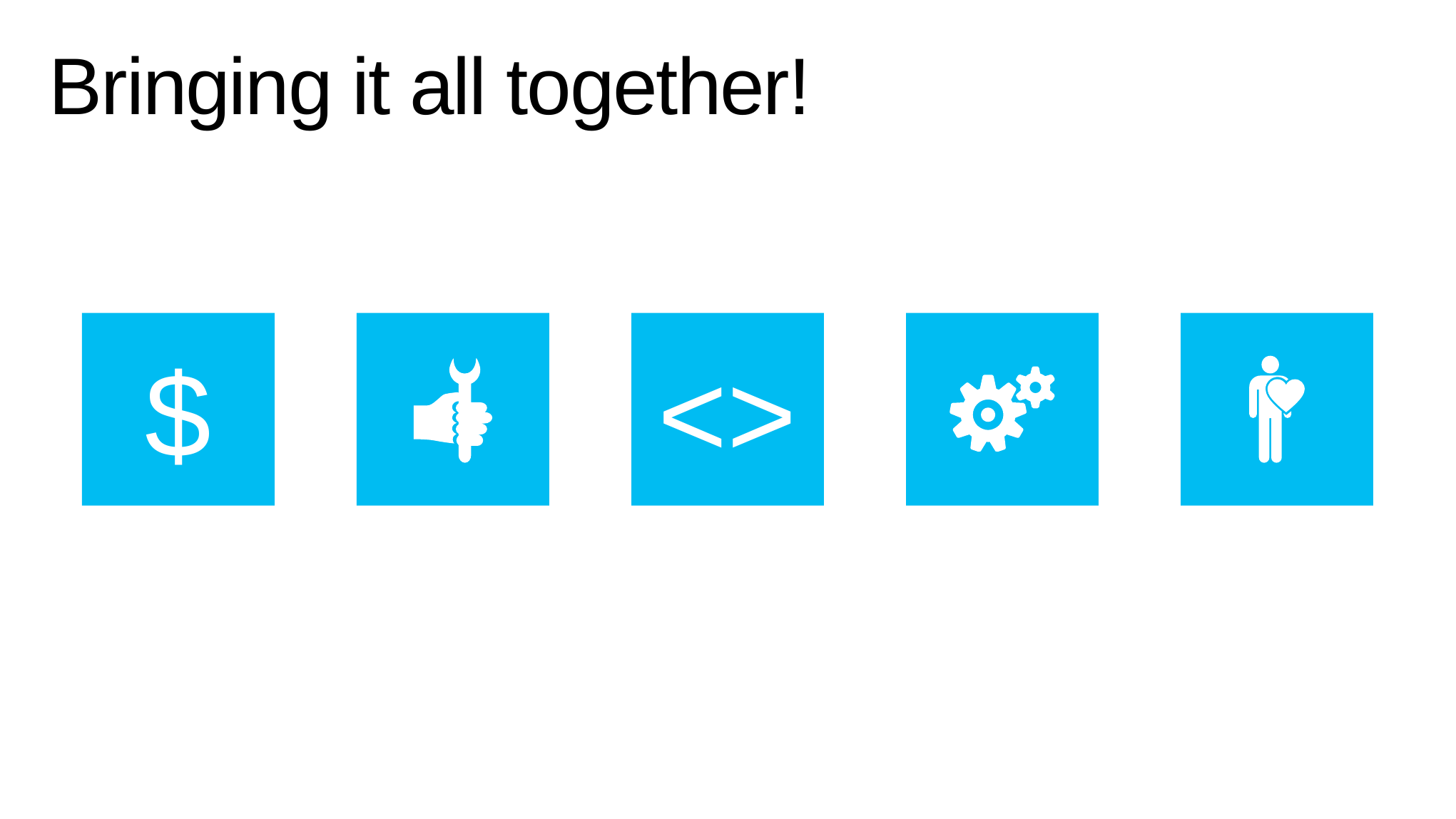

# Bringing it all together!
$

<>